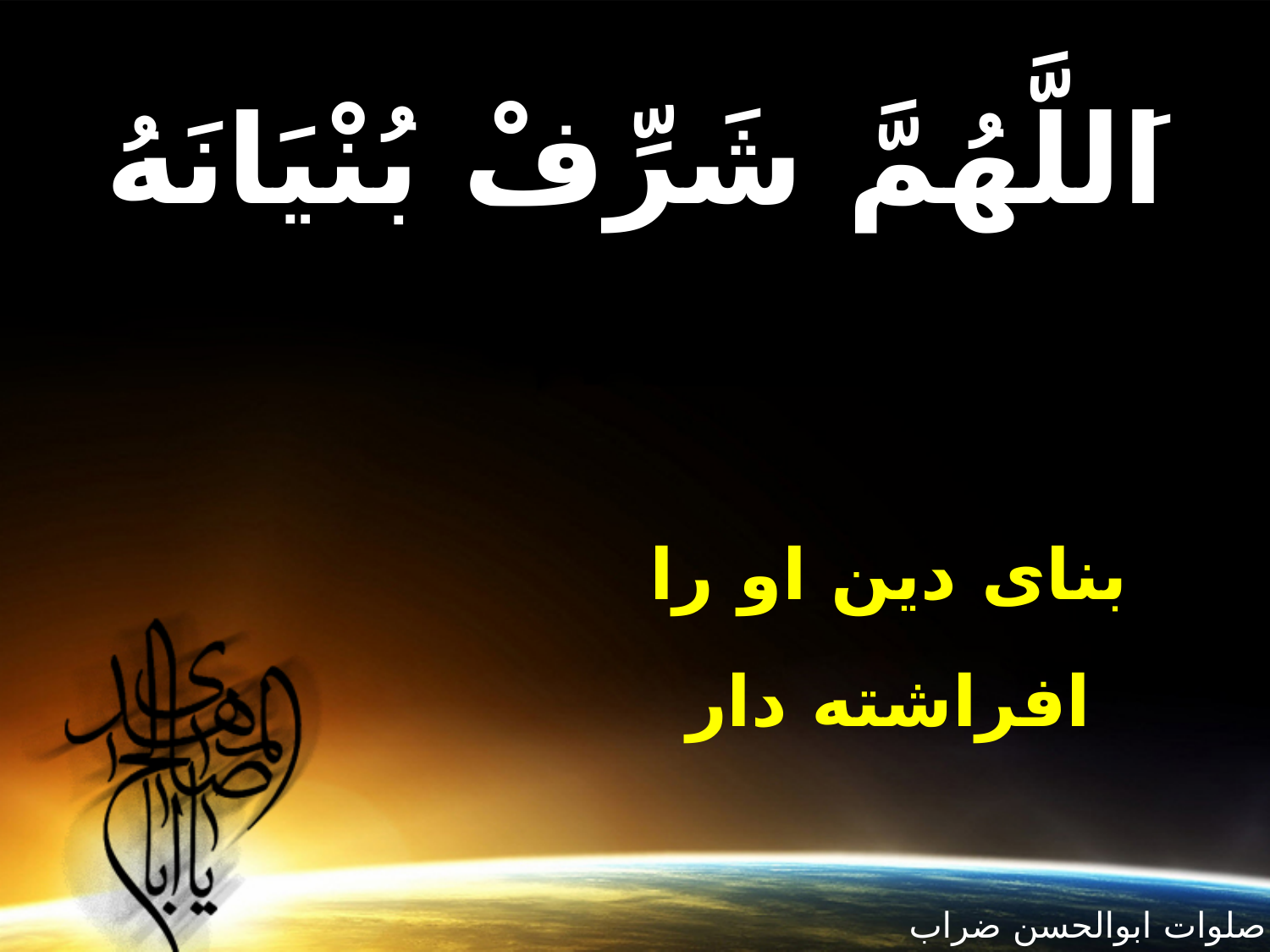

اَللَّهُمَّ شَرِّفْ بُنْيَانَهُ
بناى دين او را افراشته دار